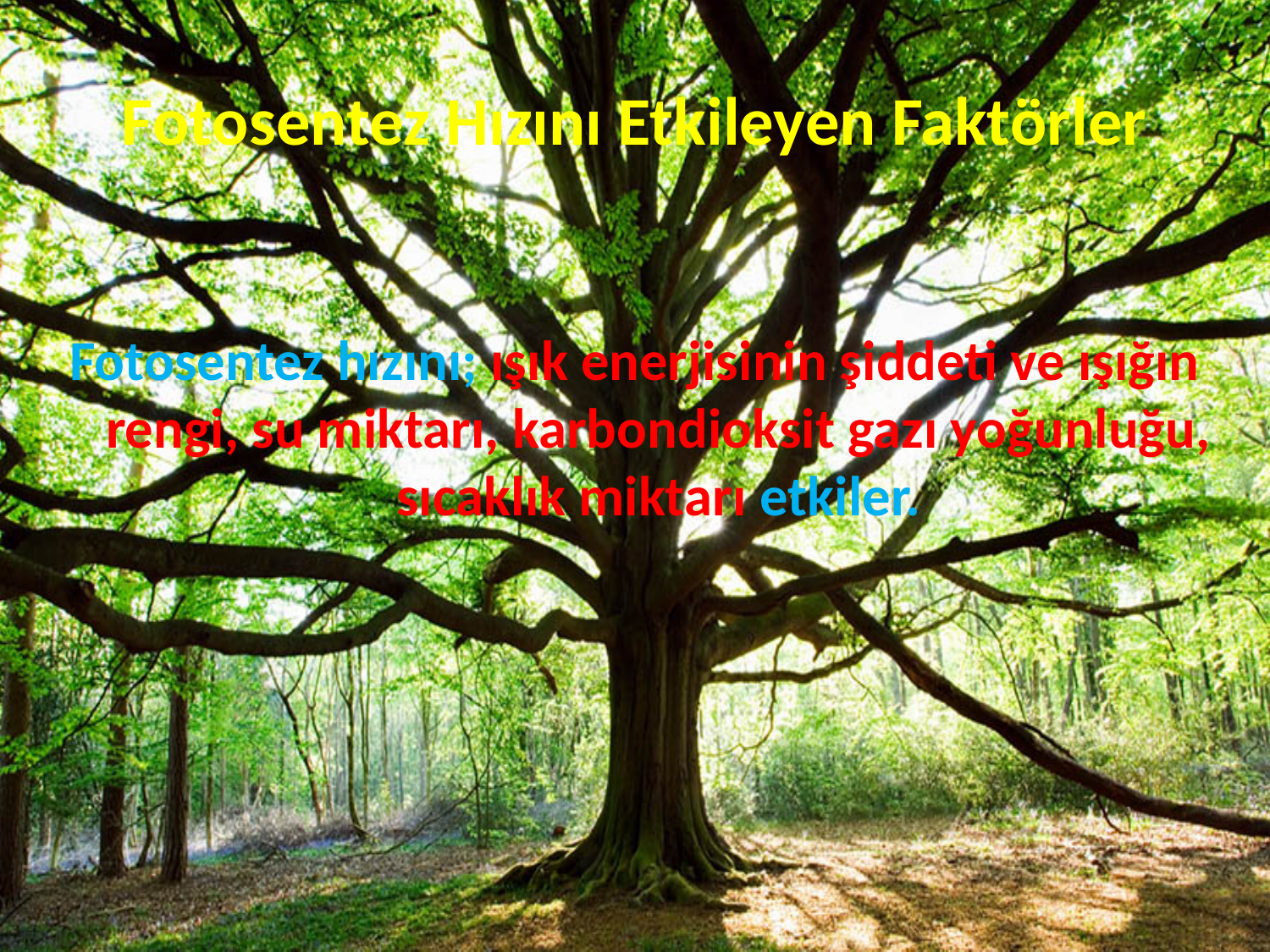

# Fotosentez Hızını Etkileyen Faktörler
Fotosentez hızını; ışık enerjisinin şiddeti ve ışığın rengi, su miktarı, karbondioksit gazı yoğunluğu, sıcaklık miktarı etkiler.